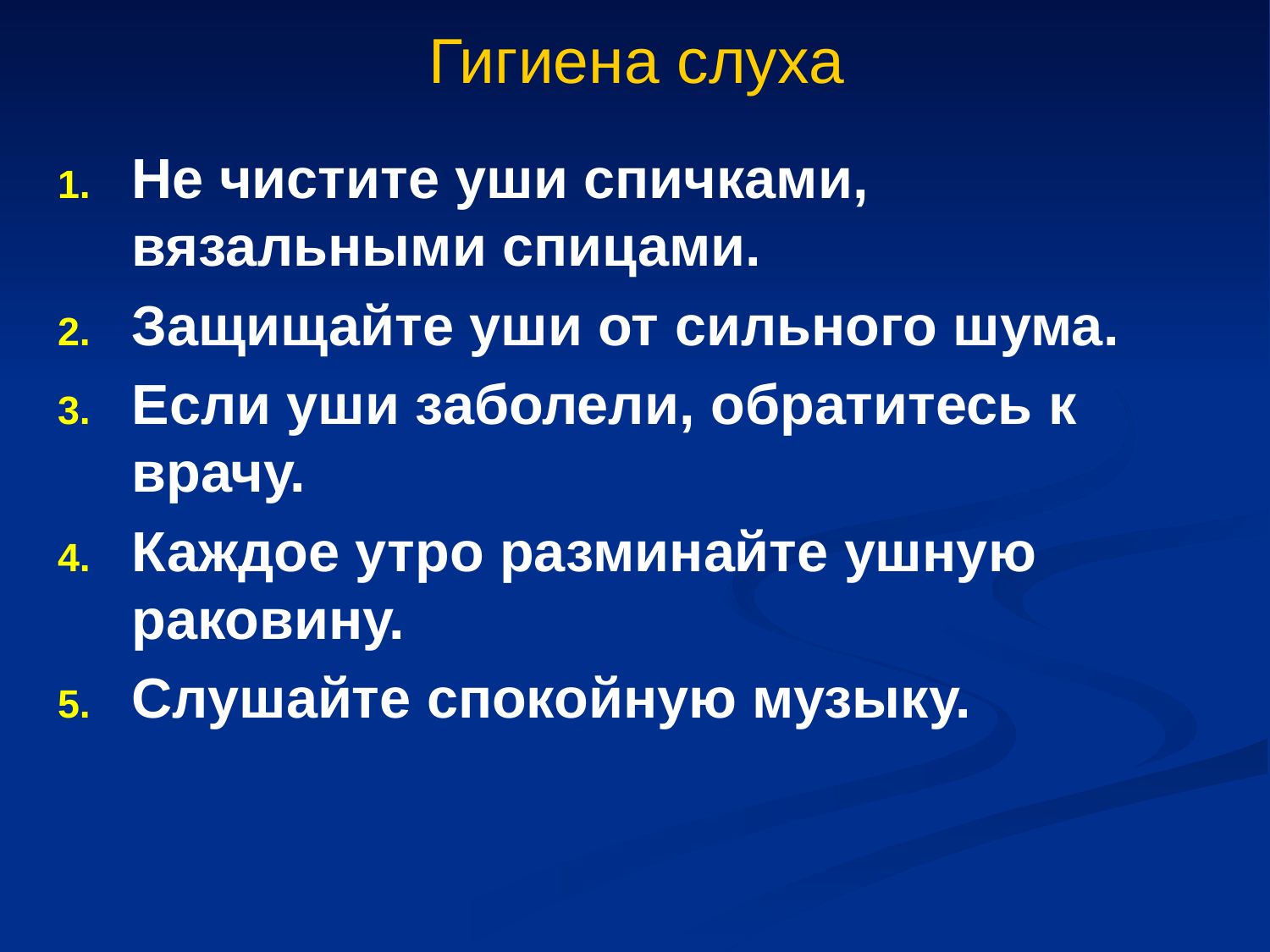

# Гигиена слуха
Не чистите уши спичками, вязальными спицами.
Защищайте уши от сильного шума.
Если уши заболели, обратитесь к врачу.
Каждое утро разминайте ушную раковину.
Слушайте спокойную музыку.